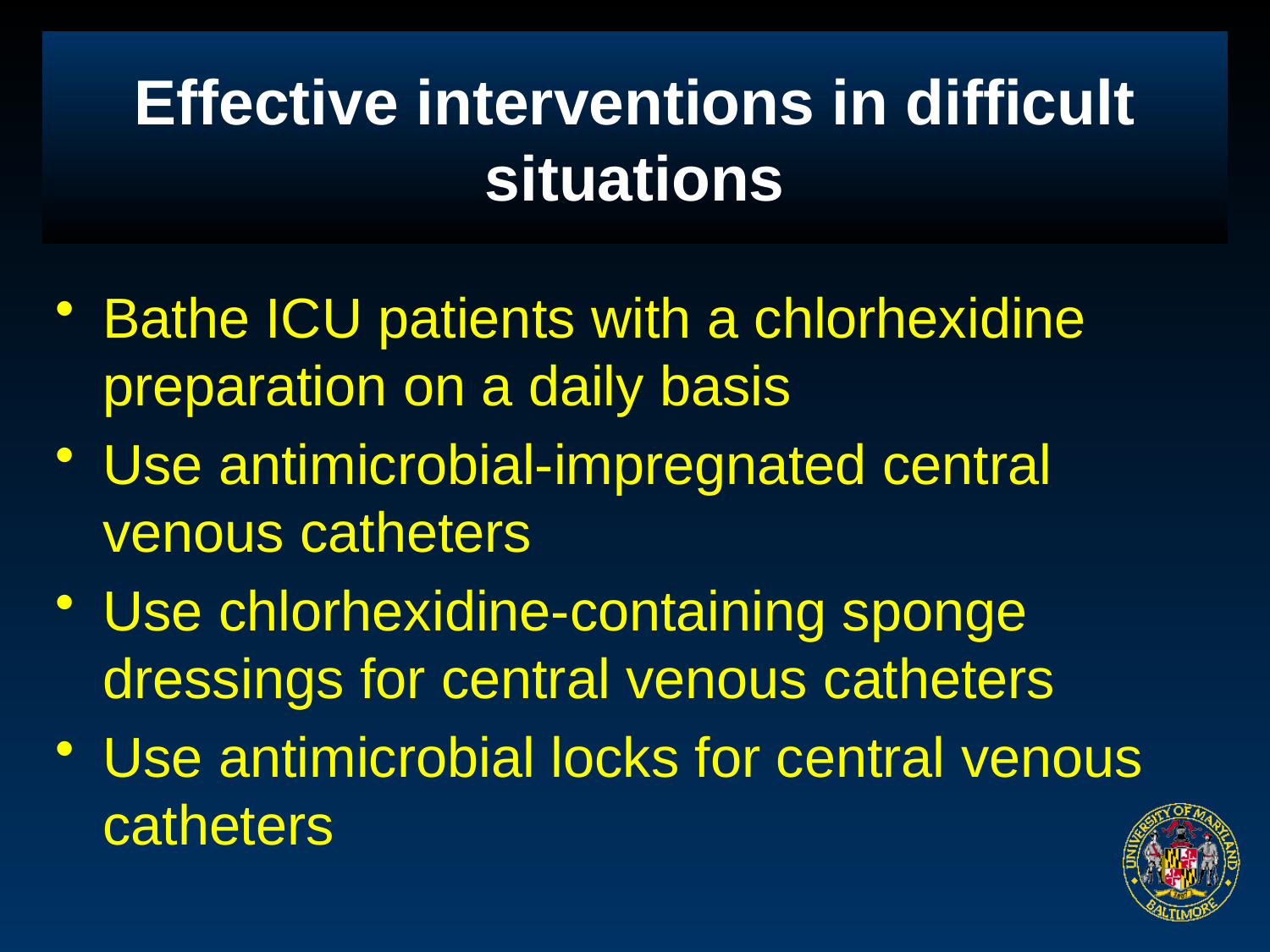

# Effective interventions in difficult situations
Bathe ICU patients with a chlorhexidine preparation on a daily basis
Use antimicrobial-impregnated central venous catheters
Use chlorhexidine-containing sponge dressings for central venous catheters
Use antimicrobial locks for central venous catheters